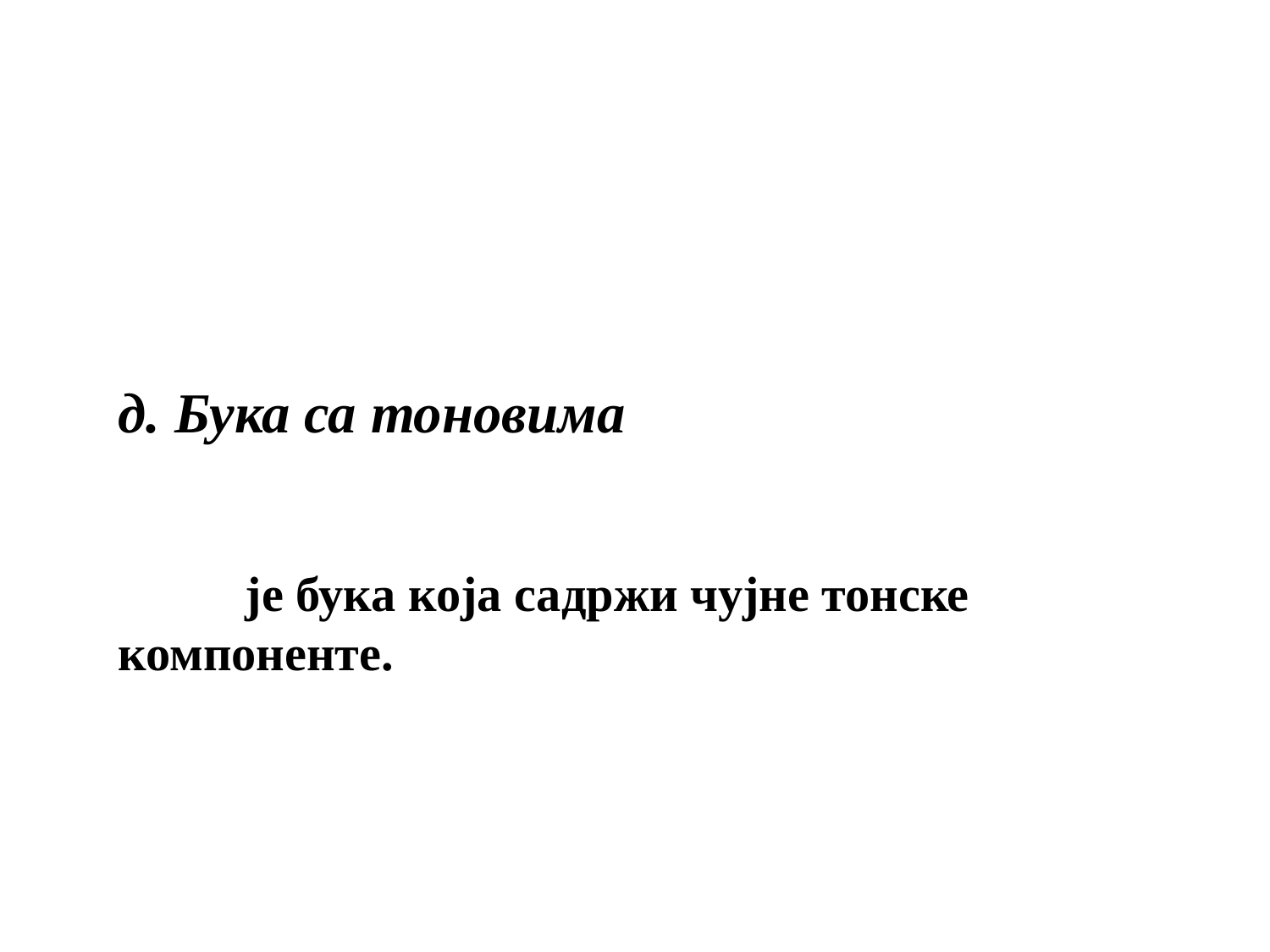

д. Бука са тоновима

	је бука која садржи чујне тонске компоненте.